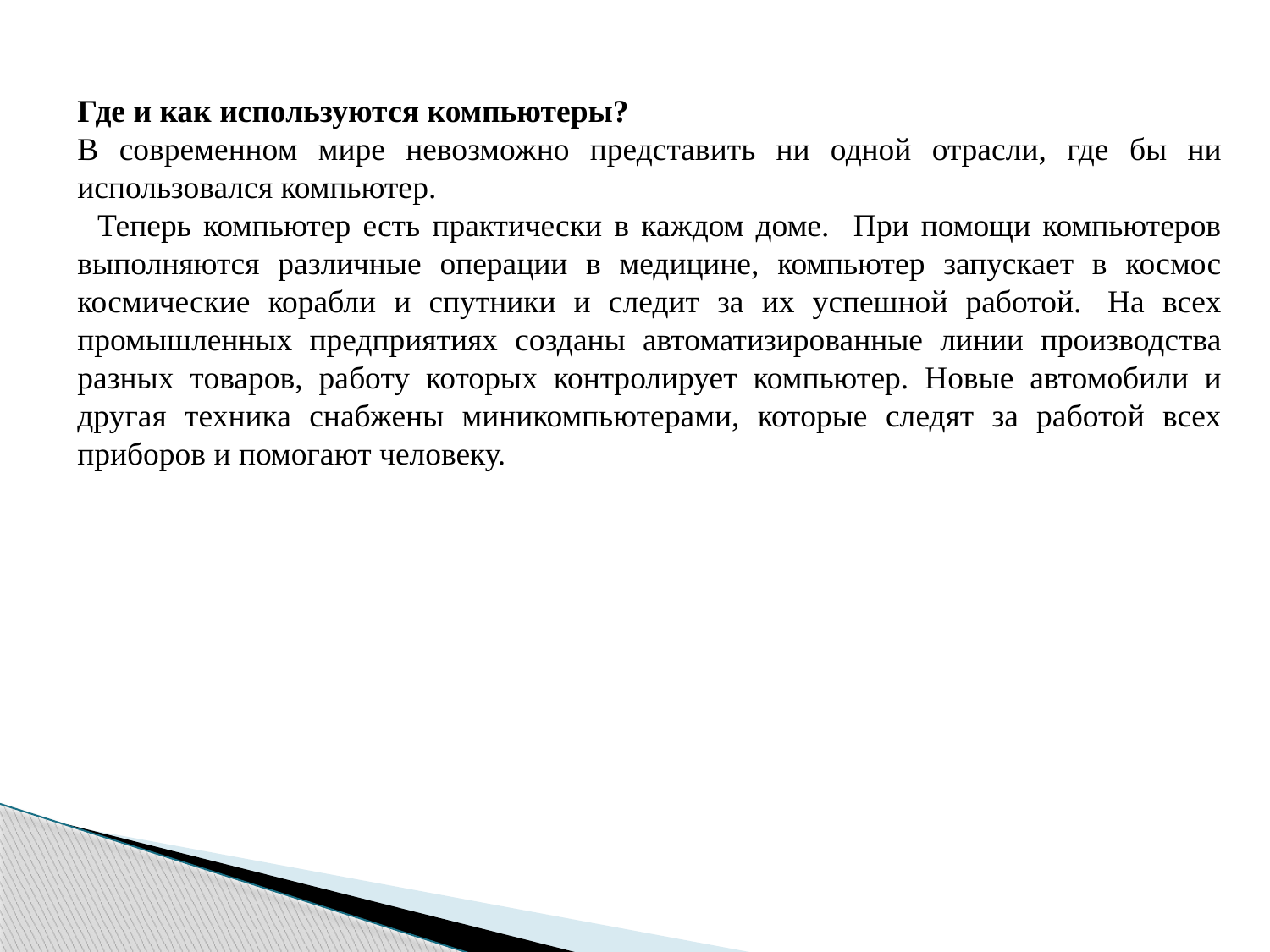

Где и как используются компьютеры?
В современном мире невозможно представить ни одной отрасли, где бы ни использовался компьютер.
  Теперь компьютер есть практически в каждом доме.  При помощи компьютеров выполняются различные операции в медицине, компьютер запускает в космос космические корабли и спутники и следит за их успешной работой.  На всех промышленных предприятиях созданы автоматизированные линии производства разных товаров, работу которых контролирует компьютер. Новые автомобили и другая техника снабжены миникомпьютерами, которые следят за работой всех приборов и помогают человеку.